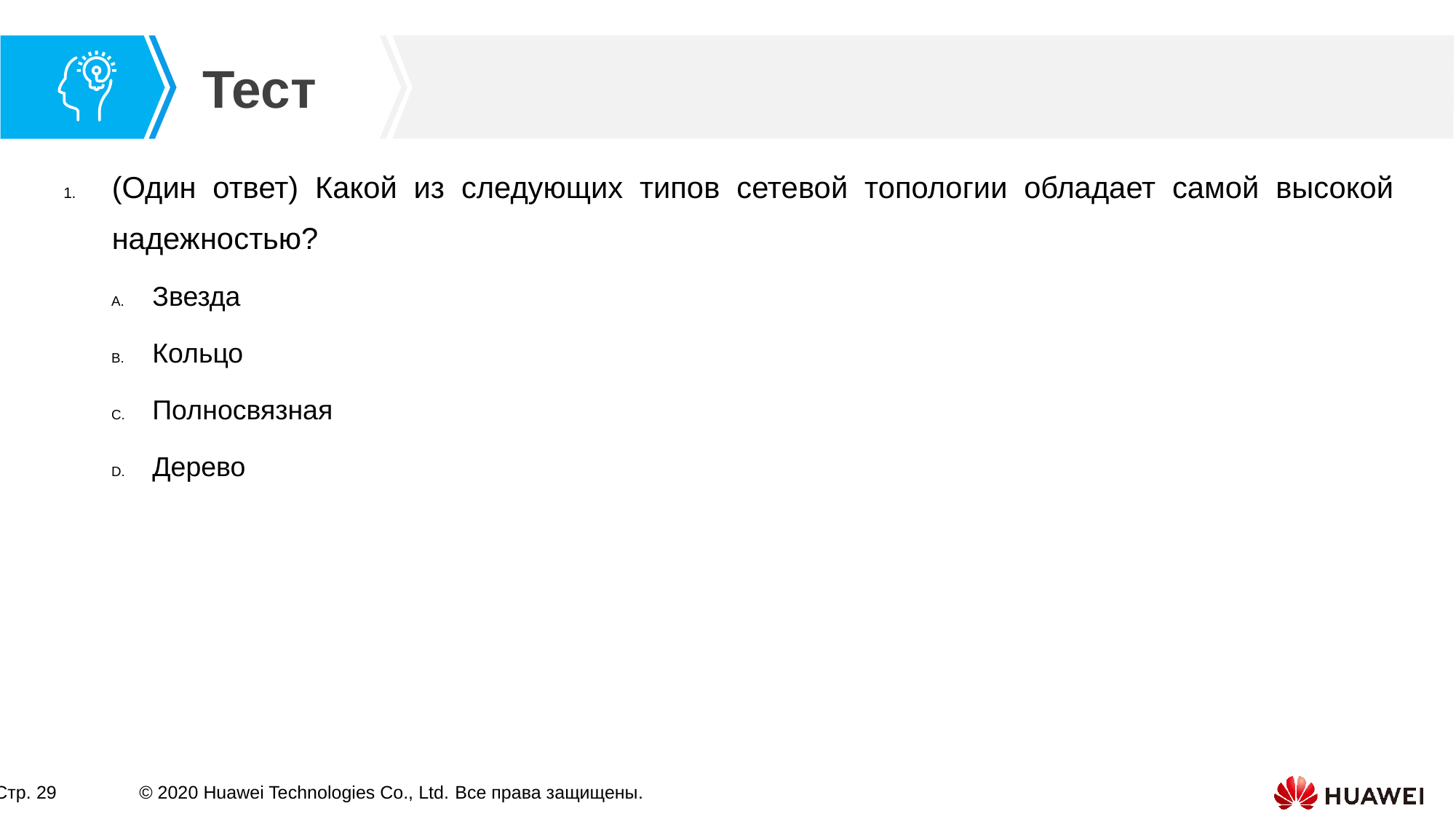

(Один ответ) Какой из следующих типов сетевой топологии обладает самой высокой надежностью?
Звезда
Кольцо
Полносвязная
Дерево